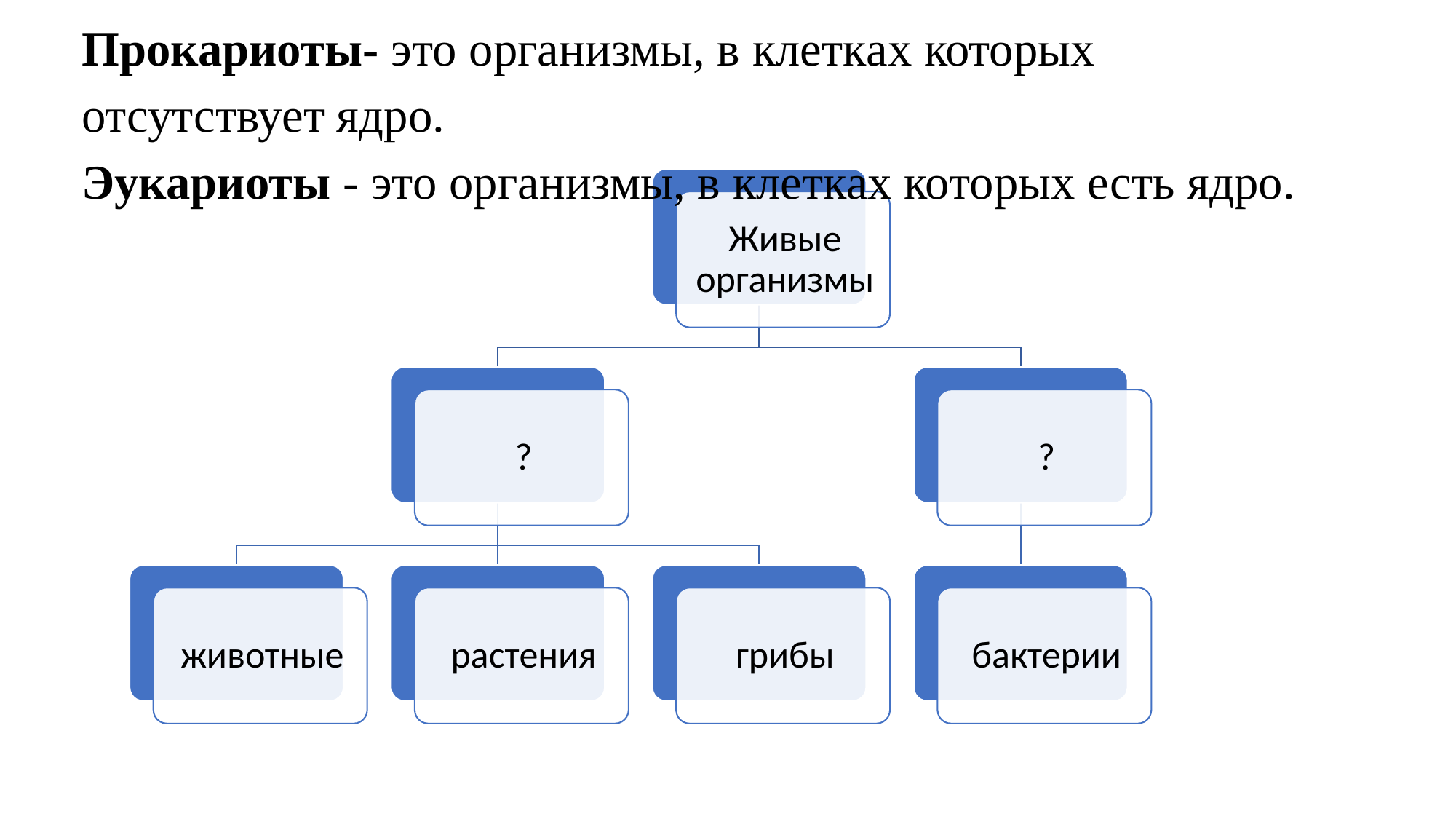

# Прокариоты- это организмы, в клетках которых отсутствует ядро. Эукариоты - это организмы, в клетках которых есть ядро.
Живые организмы
?
животные
растения
грибы
?
бактерии